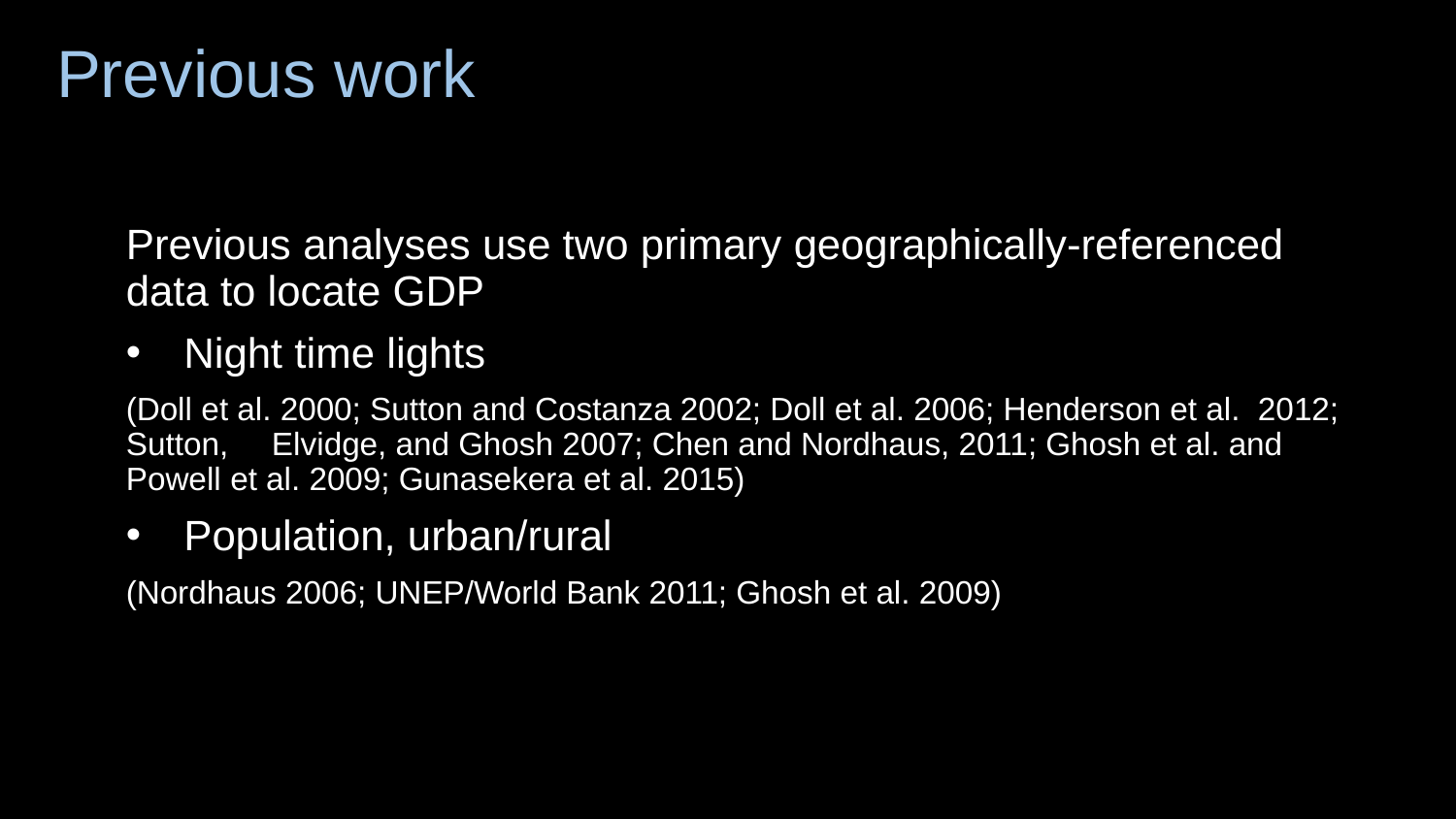

# Previous work
Previous analyses use two primary geographically-referenced data to locate GDP
Night time lights
(Doll et al. 2000; Sutton and Costanza 2002; Doll et al. 2006; Henderson et al.  2012; Sutton, 	Elvidge, and Ghosh 2007; Chen and Nordhaus, 2011; Ghosh et al. and Powell et al. 2009; Gunasekera et al. 2015)
Population, urban/rural
(Nordhaus 2006; UNEP/World Bank 2011; Ghosh et al. 2009)